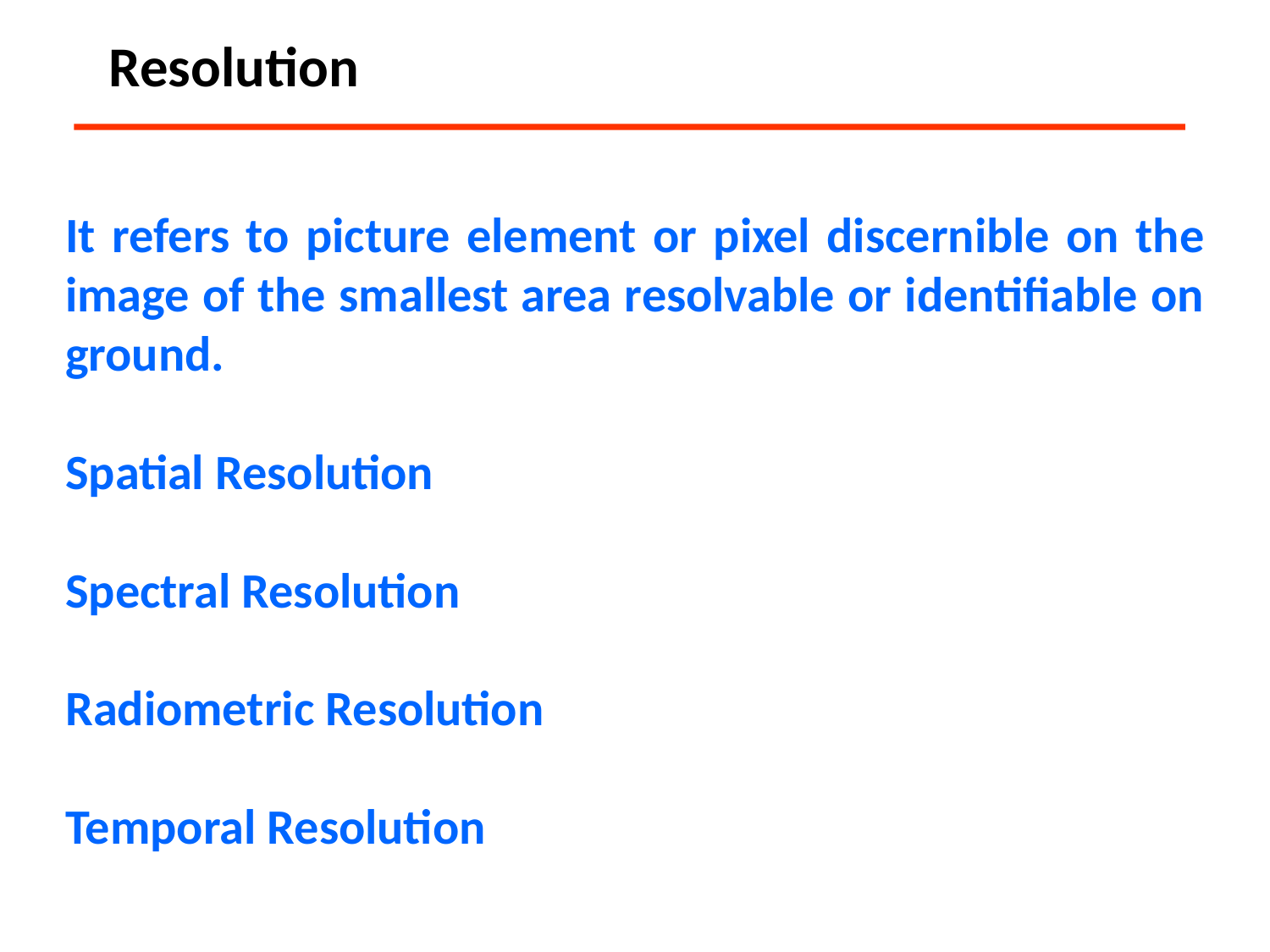

Resolution

It refers to picture element or pixel discernible on the image of the smallest area resolvable or identifiable on ground.

Spatial Resolution

Spectral Resolution

Radiometric Resolution

Temporal Resolution
Geomatics Cell, NIRD